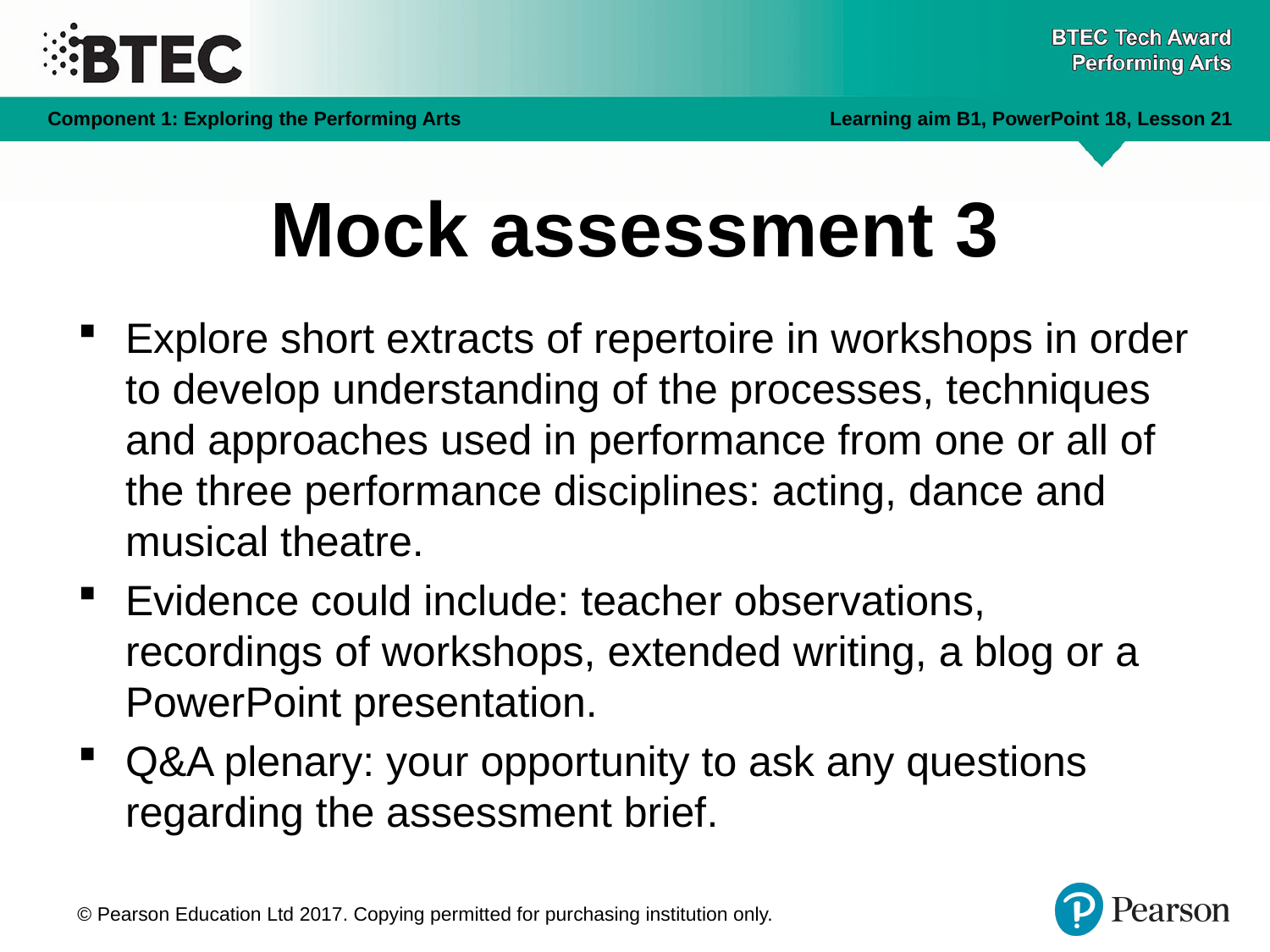

# Mock assessment 3
Explore short extracts of repertoire in workshops in order to develop understanding of the processes, techniques and approaches used in performance from one or all of the three performance disciplines: acting, dance and musical theatre.
Evidence could include: teacher observations, recordings of workshops, extended writing, a blog or a PowerPoint presentation.
Q&A plenary: your opportunity to ask any questions regarding the assessment brief.

© Pearson Education Ltd 2017. Copying permitted for purchasing institution only.